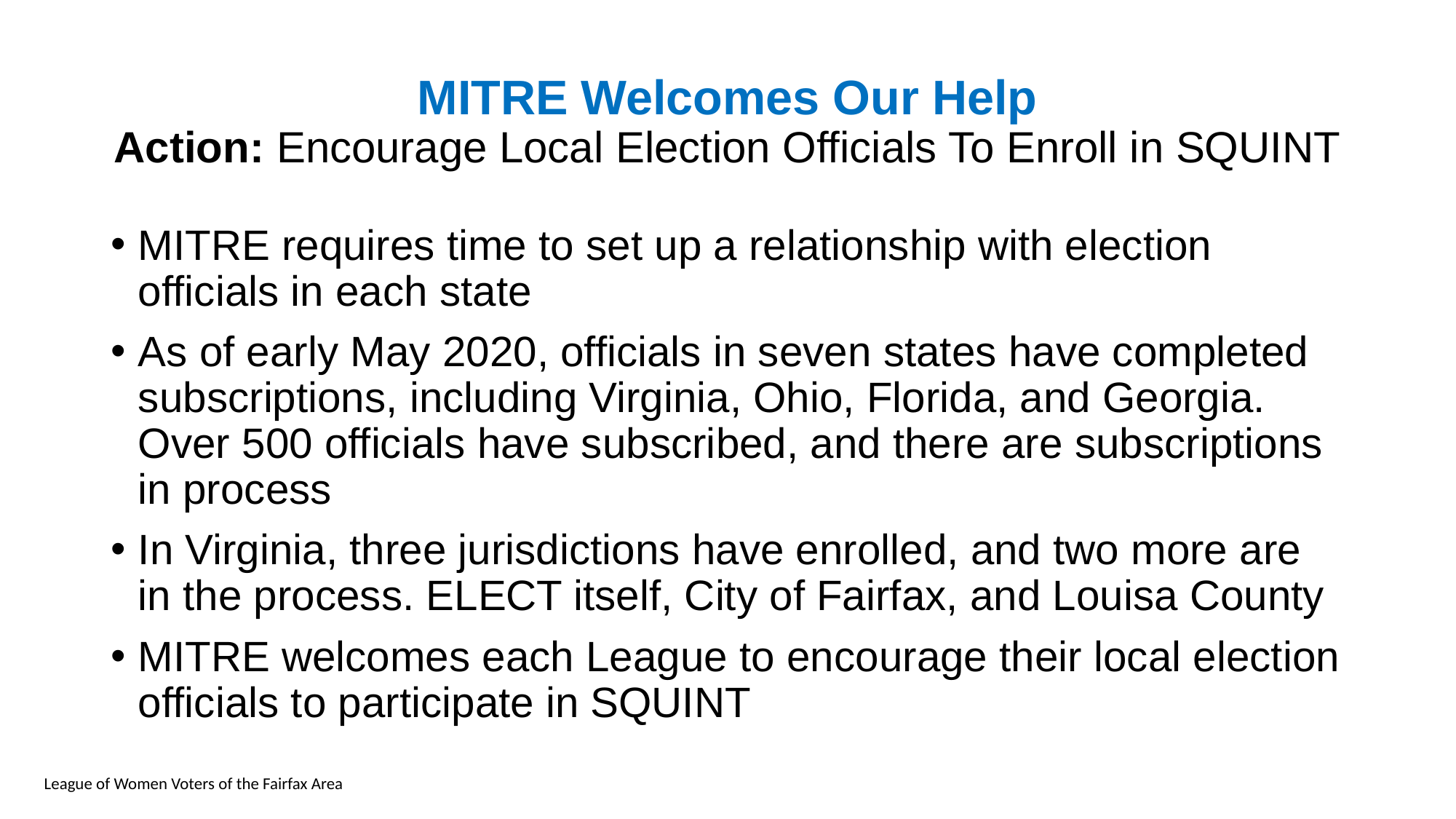

# MITRE Welcomes Our Help Action: Encourage Local Election Officials To Enroll in SQUINT
MITRE requires time to set up a relationship with election officials in each state
As of early May 2020, officials in seven states have completed subscriptions, including Virginia, Ohio, Florida, and Georgia. Over 500 officials have subscribed, and there are subscriptions in process
In Virginia, three jurisdictions have enrolled, and two more are in the process. ELECT itself, City of Fairfax, and Louisa County
MITRE welcomes each League to encourage their local election officials to participate in SQUINT
League of Women Voters of the Fairfax Area